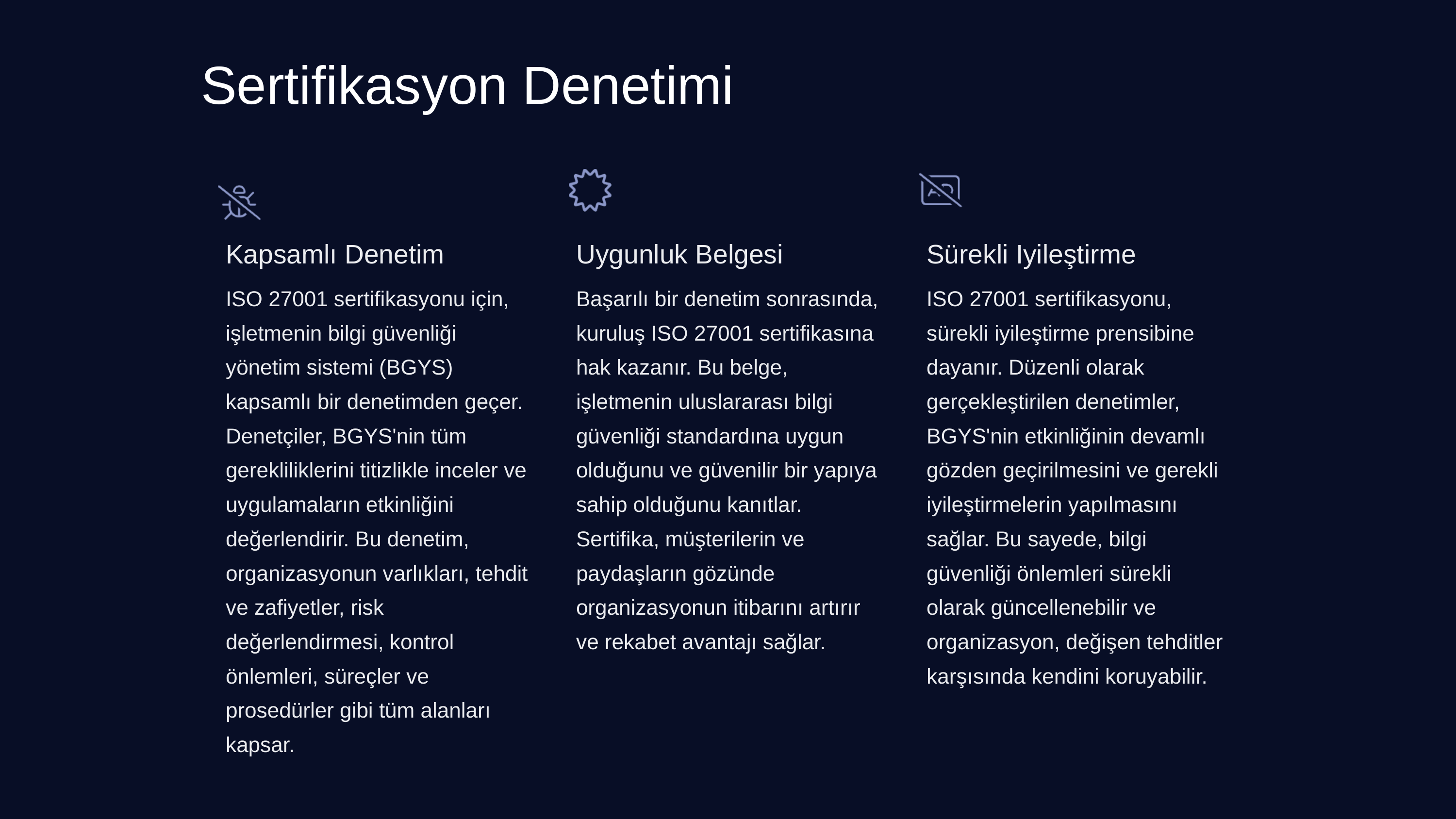

Sertifikasyon Denetimi

Kapsamlı Denetim
Uygunluk Belgesi
Sürekli Iyileştirme
ISO 27001 sertifikasyonu için, işletmenin bilgi güvenliği yönetim sistemi (BGYS) kapsamlı bir denetimden geçer. Denetçiler, BGYS'nin tüm gerekliliklerini titizlikle inceler ve uygulamaların etkinliğini değerlendirir. Bu denetim, organizasyonun varlıkları, tehdit ve zafiyetler, risk değerlendirmesi, kontrol önlemleri, süreçler ve prosedürler gibi tüm alanları kapsar.
Başarılı bir denetim sonrasında, kuruluş ISO 27001 sertifikasına hak kazanır. Bu belge, işletmenin uluslararası bilgi güvenliği standardına uygun olduğunu ve güvenilir bir yapıya sahip olduğunu kanıtlar. Sertifika, müşterilerin ve paydaşların gözünde organizasyonun itibarını artırır ve rekabet avantajı sağlar.
ISO 27001 sertifikasyonu, sürekli iyileştirme prensibine dayanır. Düzenli olarak gerçekleştirilen denetimler, BGYS'nin etkinliğinin devamlı gözden geçirilmesini ve gerekli iyileştirmelerin yapılmasını sağlar. Bu sayede, bilgi güvenliği önlemleri sürekli olarak güncellenebilir ve organizasyon, değişen tehditler karşısında kendini koruyabilir.